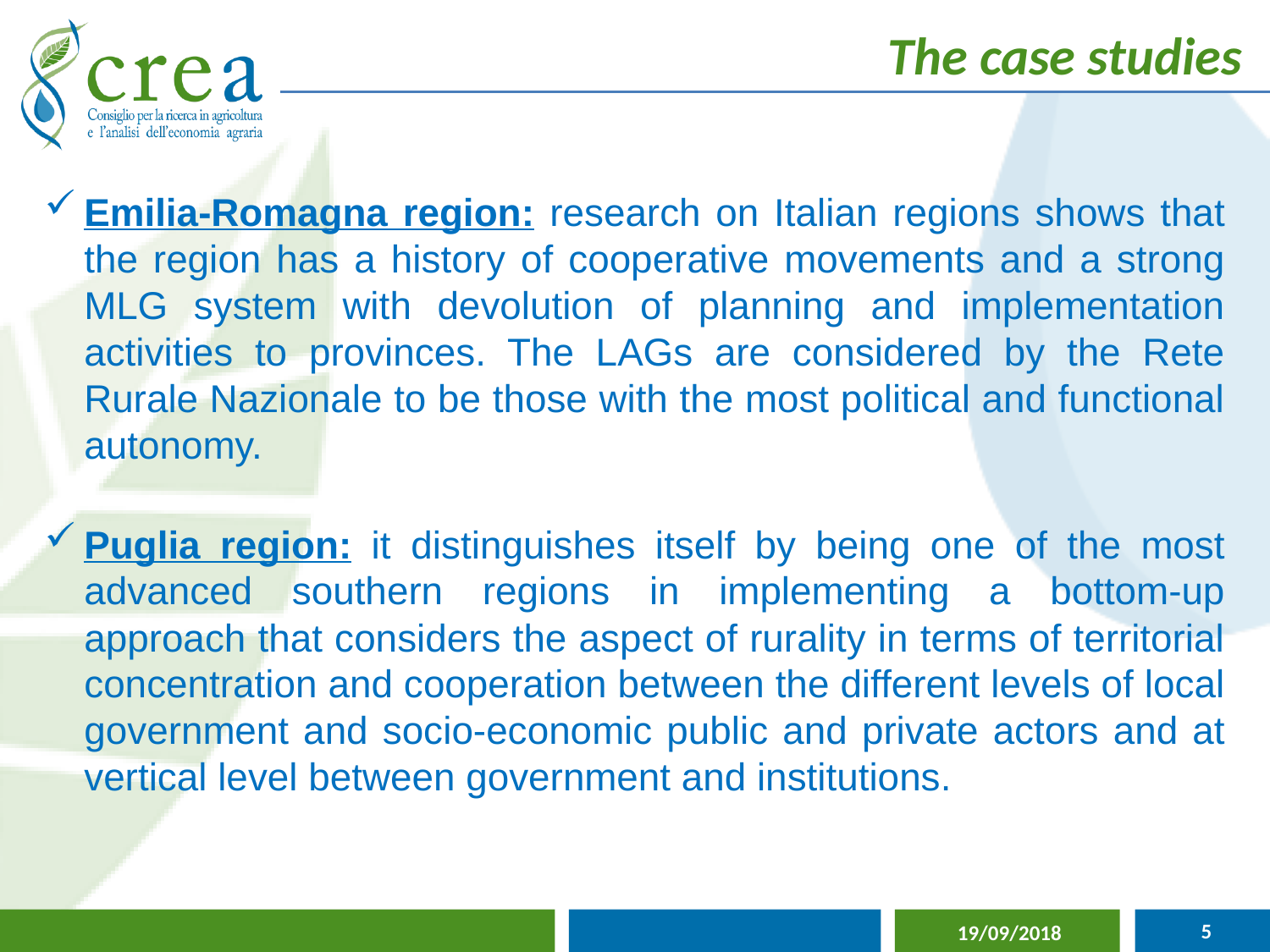

The case studies
Emilia-Romagna region: research on Italian regions shows that the region has a history of cooperative movements and a strong MLG system with devolution of planning and implementation activities to provinces. The LAGs are considered by the Rete Rurale Nazionale to be those with the most political and functional autonomy.
Puglia region: it distinguishes itself by being one of the most advanced southern regions in implementing a bottom-up approach that considers the aspect of rurality in terms of territorial concentration and cooperation between the different levels of local government and socio-economic public and private actors and at vertical level between government and institutions.